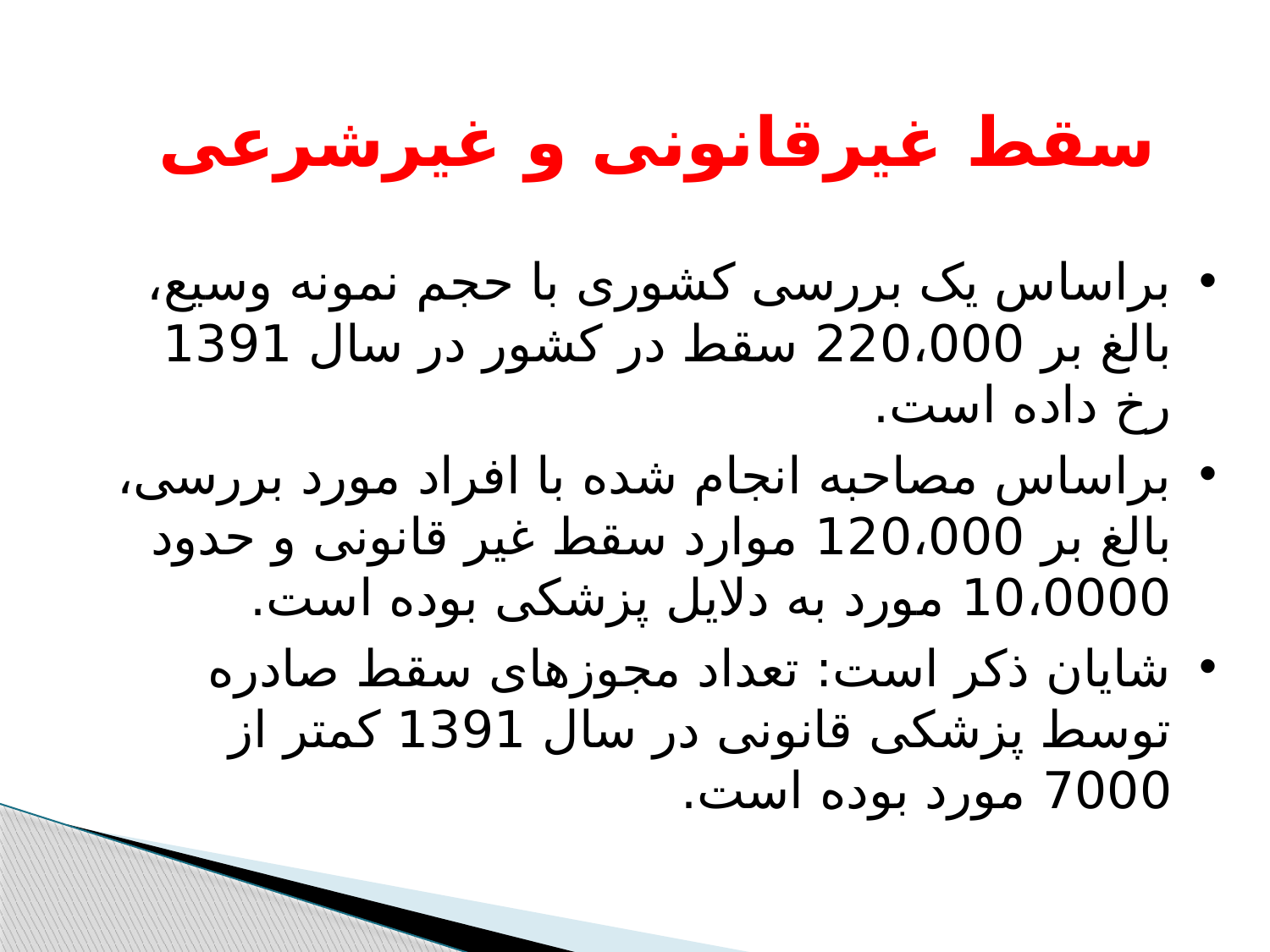

سقط غیرقانونی و غیرشرعی
براساس یک بررسی کشوری با حجم نمونه وسیع، بالغ بر 220،000 سقط در کشور در سال 1391 رخ داده است.
براساس مصاحبه انجام شده با افراد مورد بررسی، بالغ بر 120،000 موارد سقط غیر قانونی و حدود 10،0000 مورد به دلایل پزشکی بوده است.
شایان ذکر است: تعداد مجوزهای سقط صادره توسط پزشکی قانونی در سال 1391 کمتر از 7000 مورد بوده است.